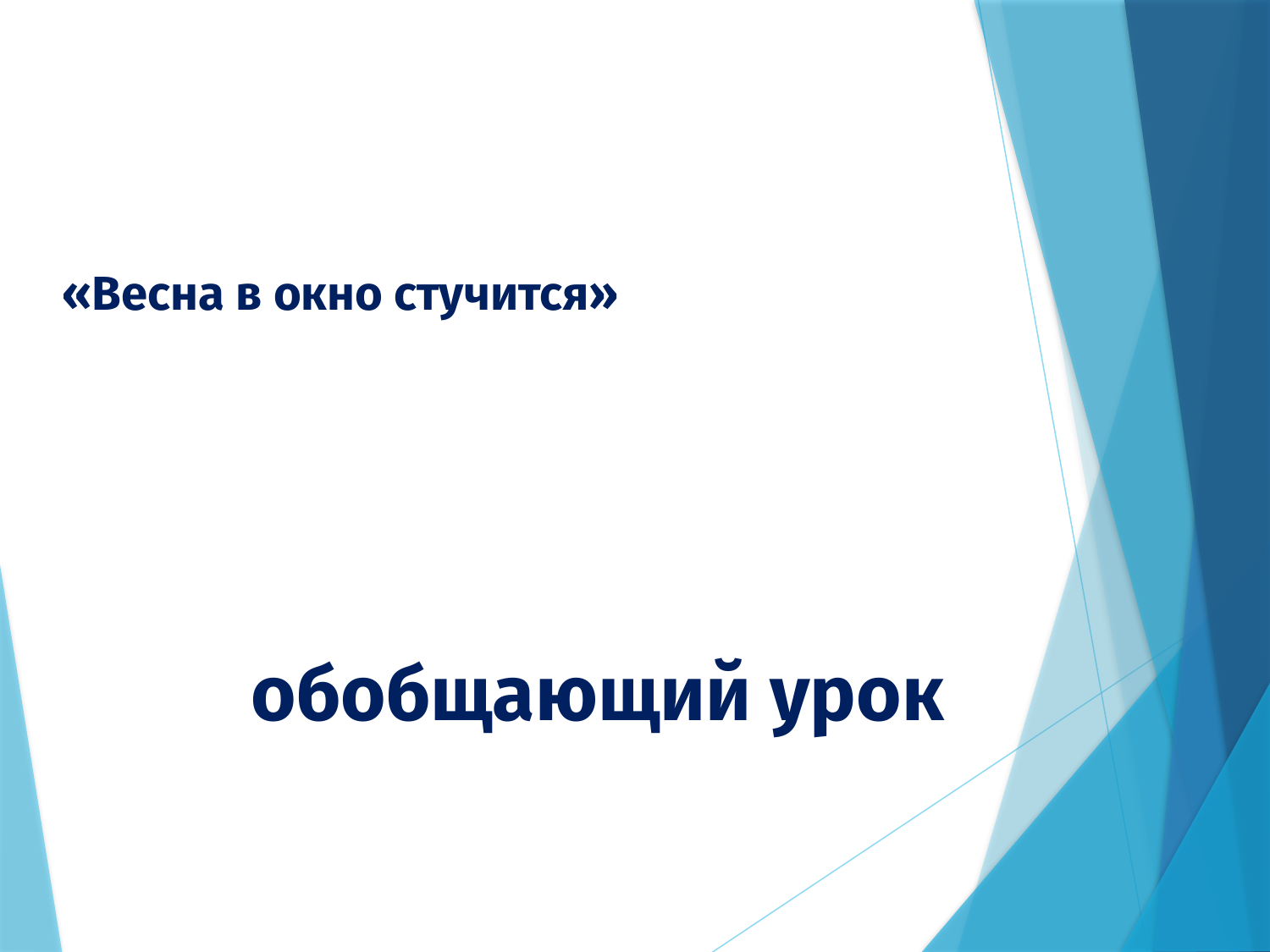

# «Весна в окно стучится»
обобщающий урок